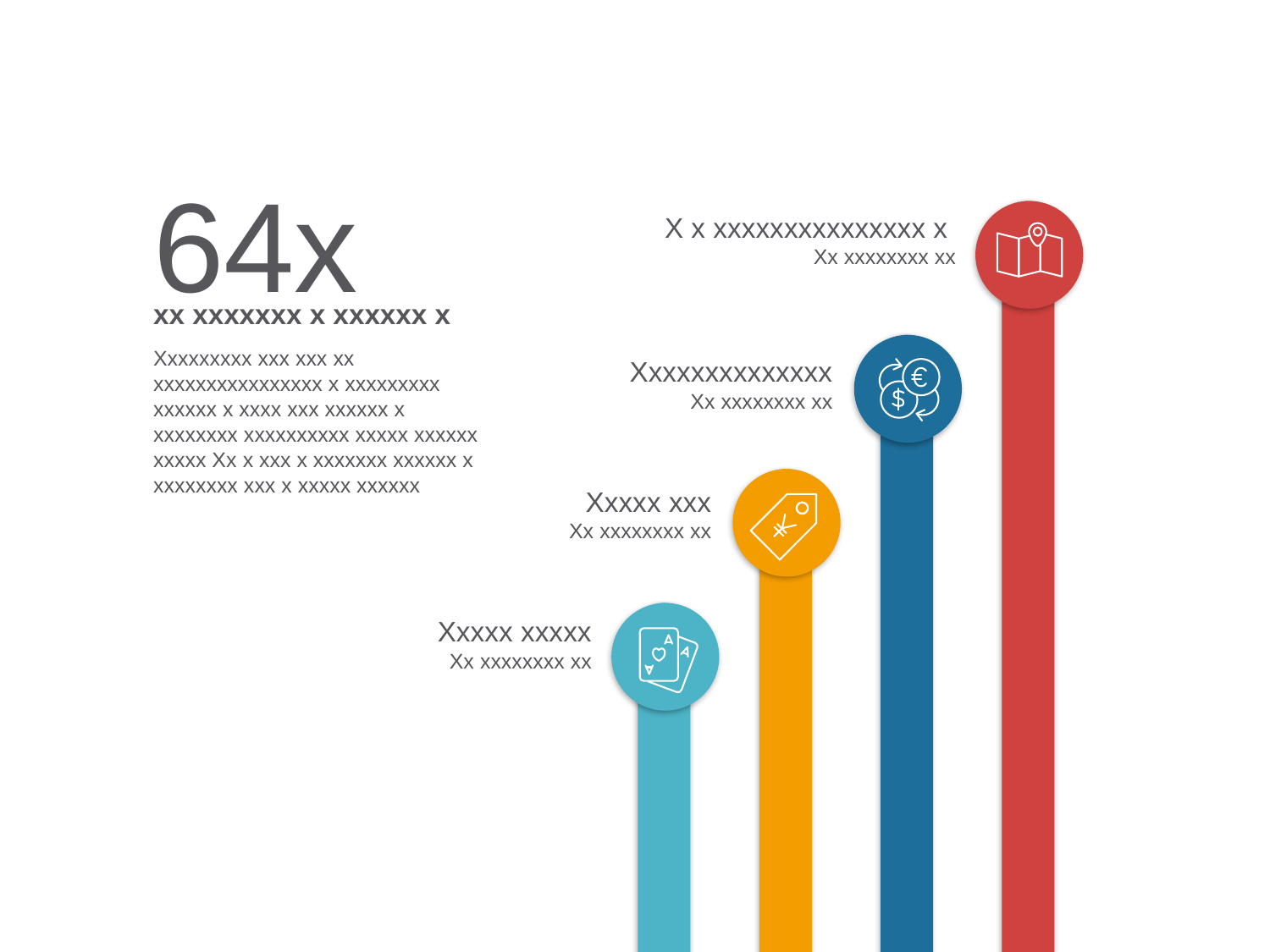

64x

X x xxxxxxxxxxxxxxx x
Xx xxxxxxxx xx

xx xxxxxxx x xxxxxx x

Xxxxxxxxx xxx xxx xx xxxxxxxxxxxxxxxx x xxxxxxxxx xxxxxx x xxxx xxx xxxxxx x xxxxxxxx xxxxxxxxxx xxxxx xxxxxx xxxxx Xx x xxx x xxxxxxx xxxxxx x xxxxxxxx xxx x xxxxx xxxxxx
Xxxxxxxxxxxxxx
Xx xxxxxxxx xx

Xxxxx xxx
Xx xxxxxxxx xx

Xxxxx xxxxx
Xx xxxxxxxx xx